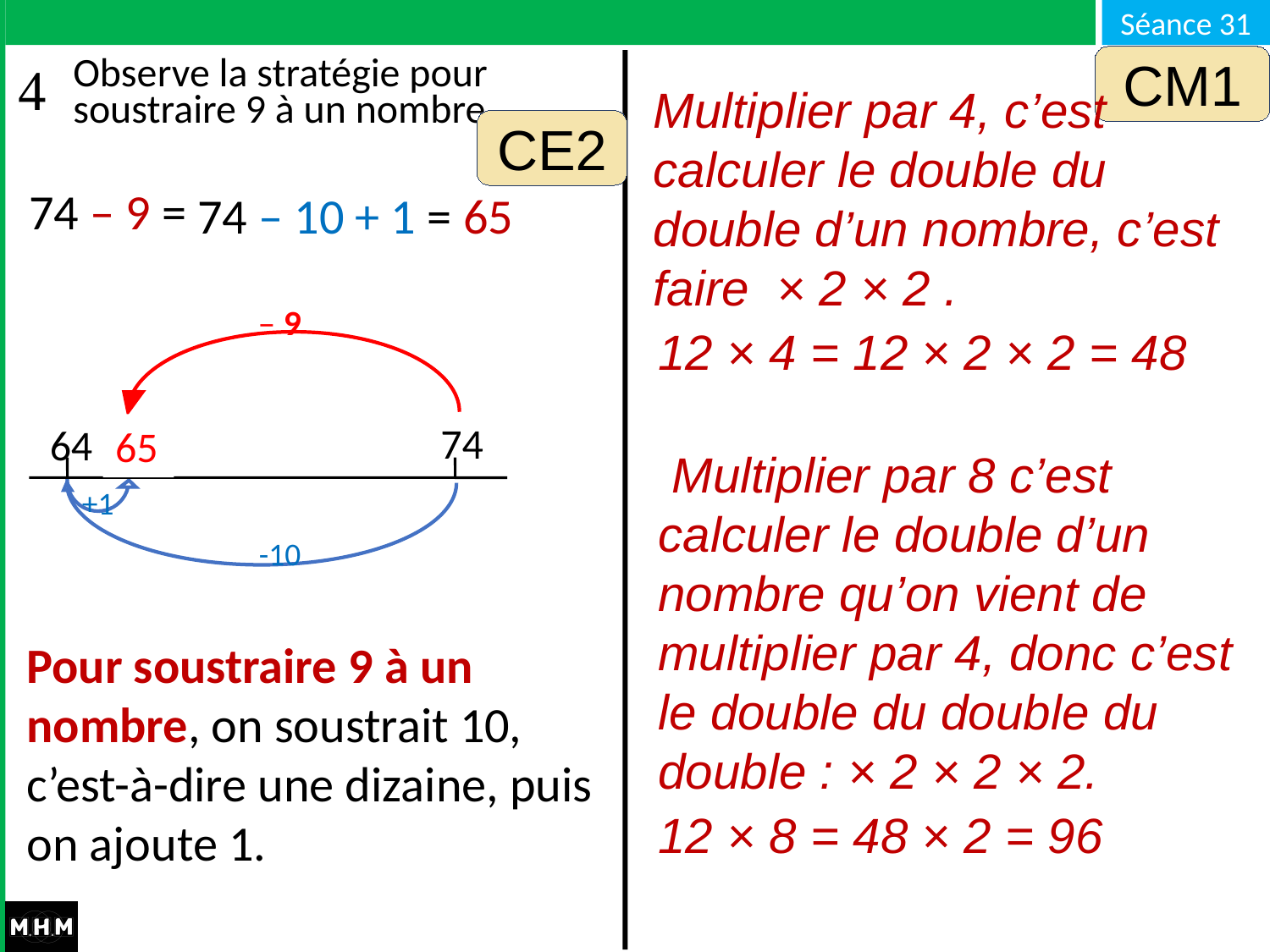

CM1

# Observe la stratégie pour soustraire 9 à un nombre.
CE2
Multiplier par 4, c’est calculer le double du double d’un nombre, c’est faire  × 2 × 2 .
12 × 4 = 12 × 2 × 2 = 48

 Multiplier par 8 c’est calculer le double d’un nombre qu’on vient de multiplier par 4, donc c’est le double du double du double : × 2 × 2 × 2.
12 × 8 = 48 × 2 = 96
74 – 9 =
74 – 10 + 1 = 65
– 9

74
64
?
65
+1

-10
Pour soustraire 9 à un nombre, on soustrait 10, c’est-à-dire une dizaine, puis on ajoute 1.